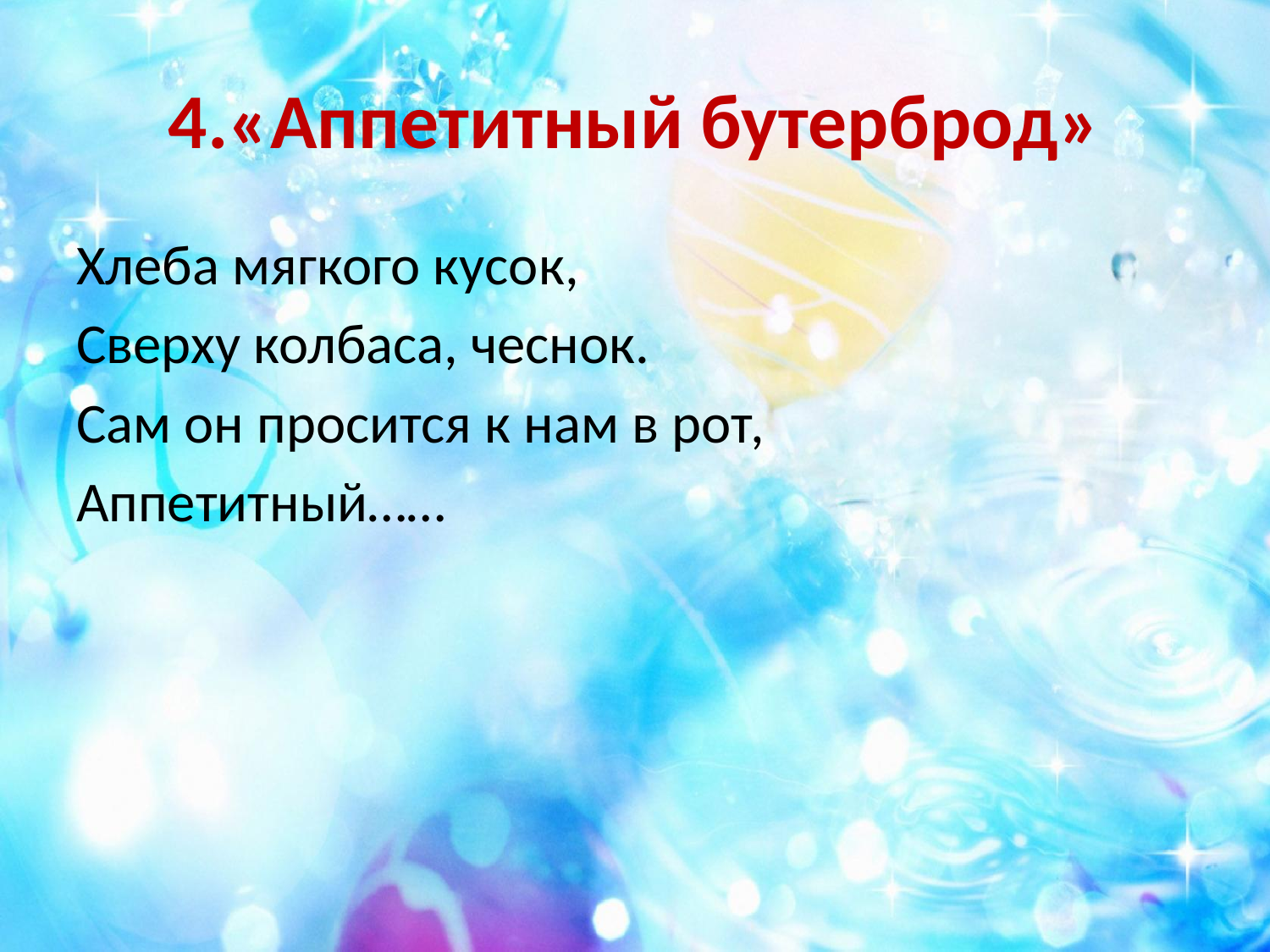

# 4.«Аппетитный бутерброд»
Хлеба мягкого кусок,
Сверху колбаса, чеснок.
Сам он просится к нам в рот,
Аппетитный……